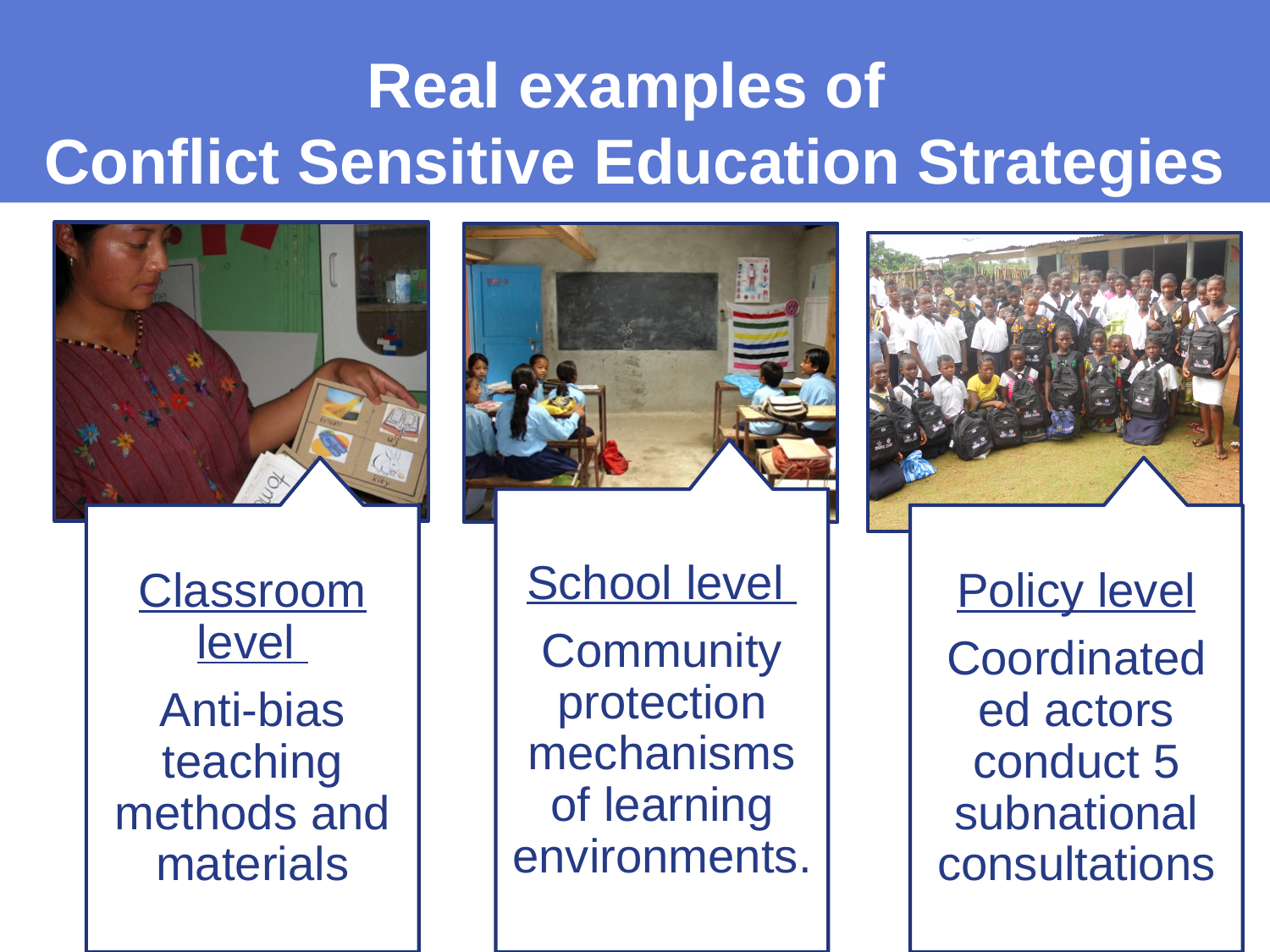

Real examples of
Conflict Sensitive Education Strategies
Classroom level
Anti-bias teaching methods and materials
School level
Community protection mechanisms of learning environments.
Policy level
Coordinated ed actors conduct 5 subnational consultations